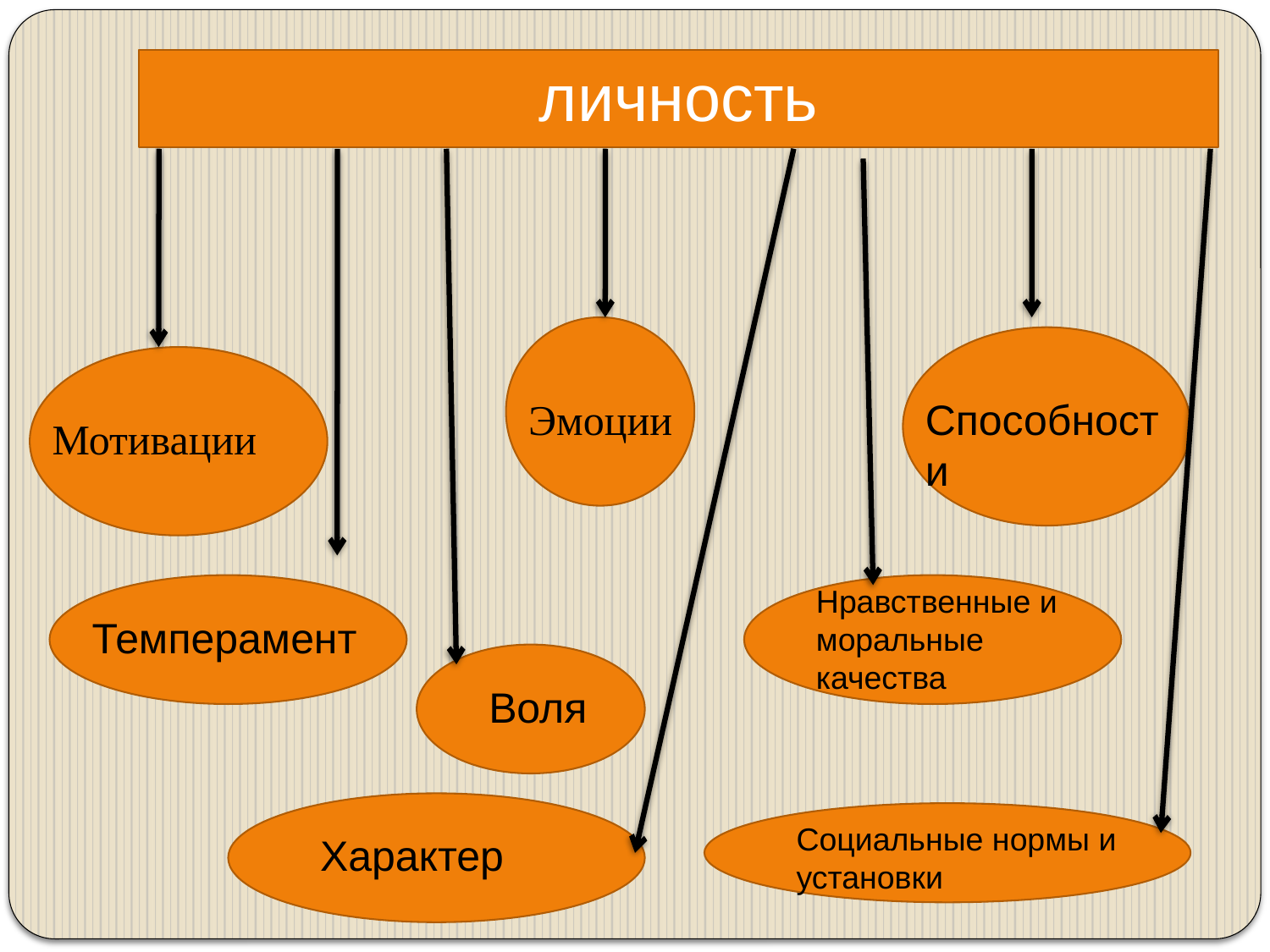

# личность

Эмоции
Способности
Мотивации

Нравственные и моральные качества
Темперамент

Воля

Социальные нормы и установки
Характер